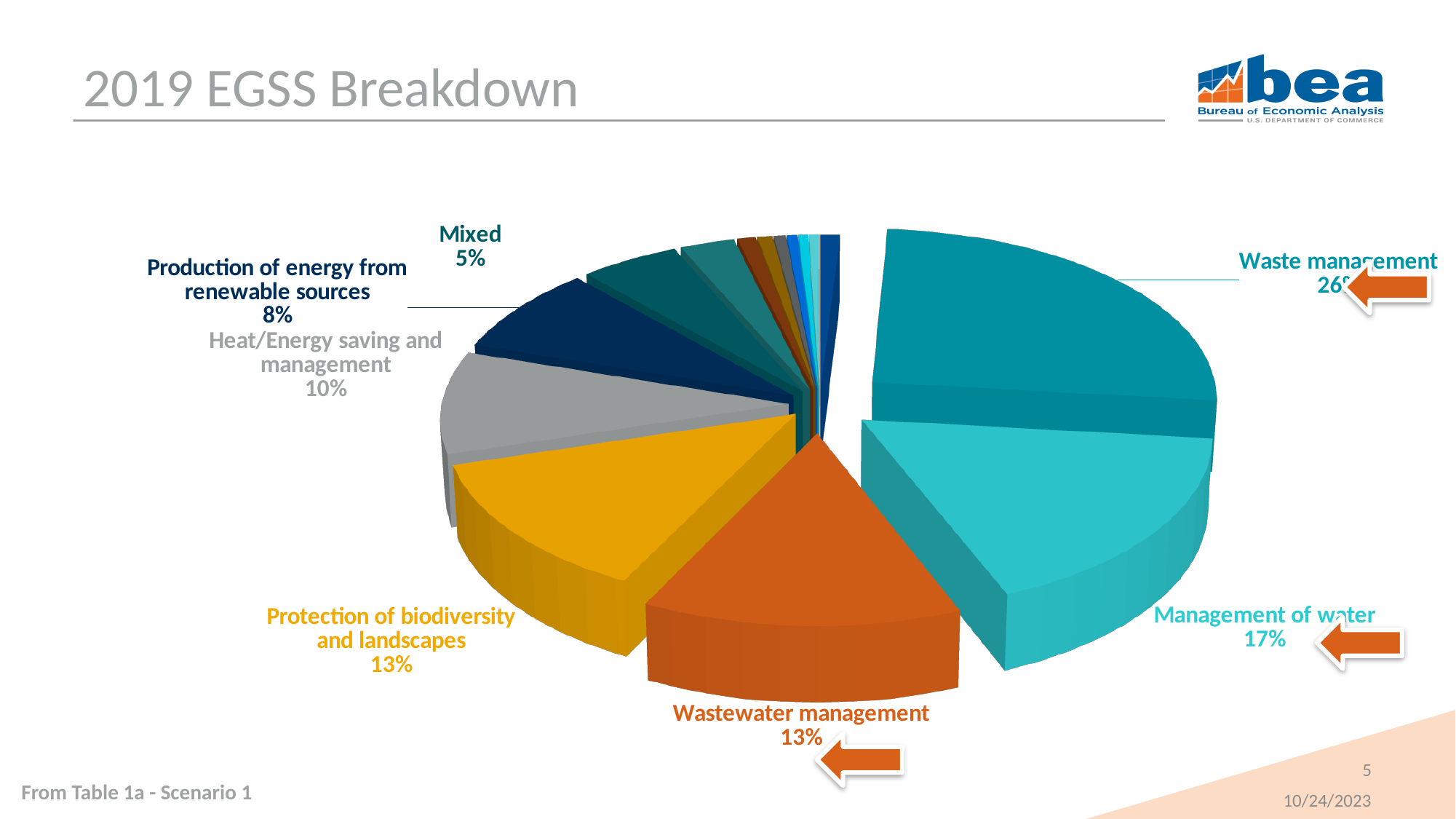

# 2019 EGSS Breakdown

[unsupported chart]

### Chart

| Category |
|---|

5
From Table 1a - Scenario 1
10/24/2023